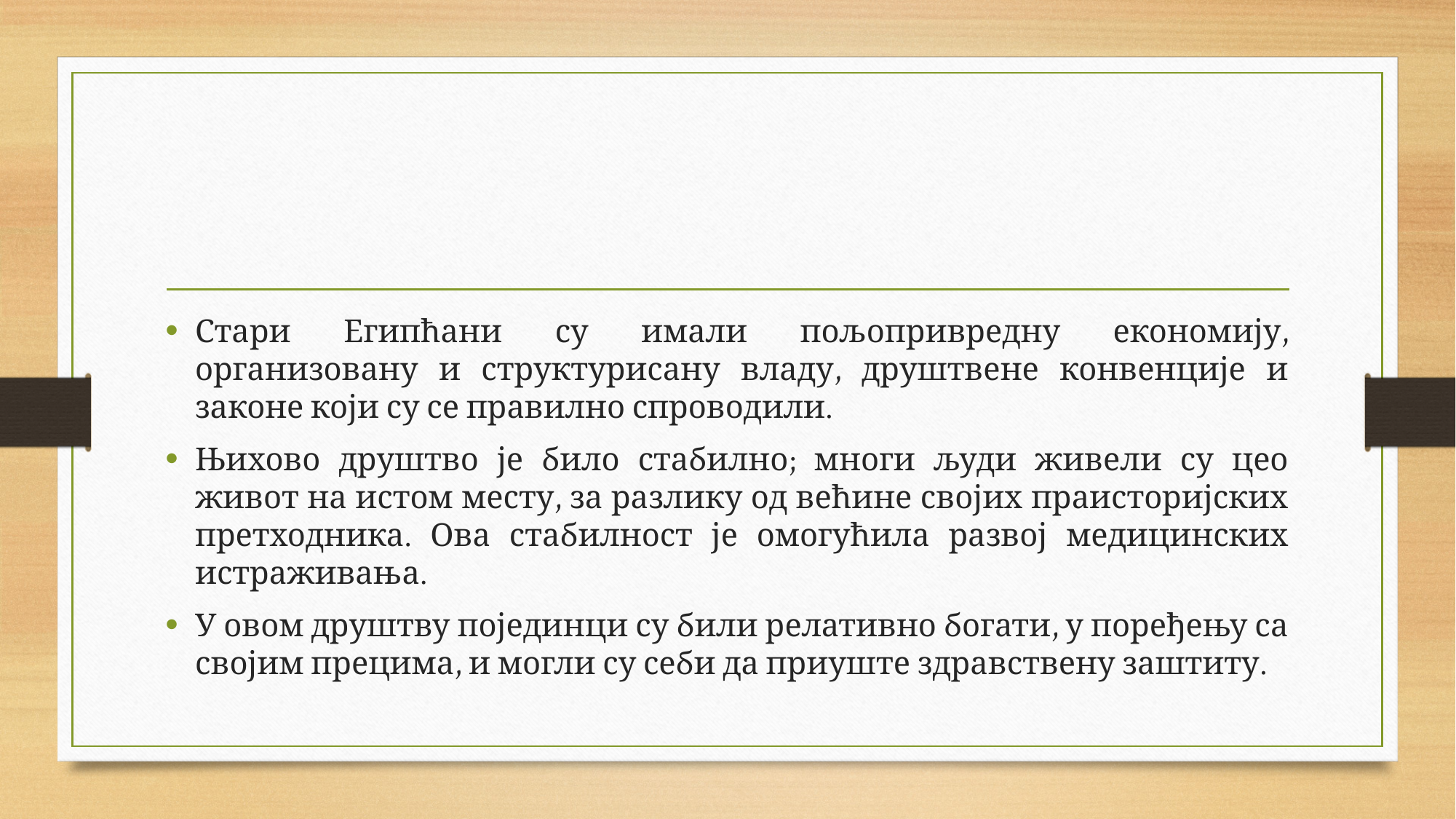

Стари Египћани су имали пољопривредну економију, организовану и структурисану владу, друштвене конвенције и законе који су се правилно спроводили.
Њихово друштво је било стабилно; многи људи живели су цео живот на истом месту, за разлику од већине својих праисторијских претходника. Ова стабилност је омогућила развој медицинских истраживања.
У овом друштву појединци су били релативно богати, у поређењу са својим прецима, и могли су себи да приуште здравствену заштиту.